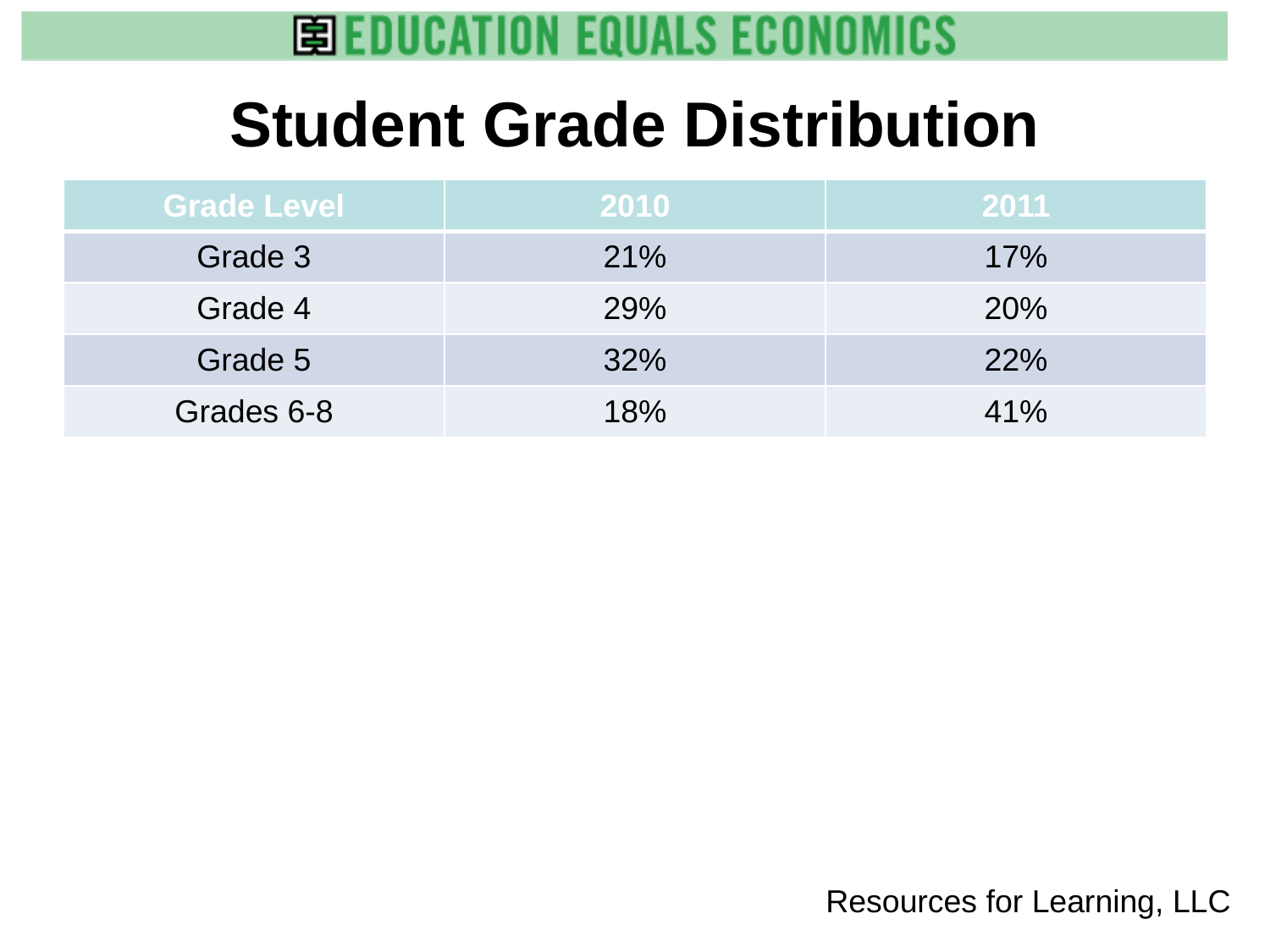

Student Grade Distribution
| Grade Level | 2010 | 2011 |
| --- | --- | --- |
| Grade 3 | 21% | 17% |
| Grade 4 | 29% | 20% |
| Grade 5 | 32% | 22% |
| Grades 6-8 | 18% | 41% |
 Resources for Learning, LLC